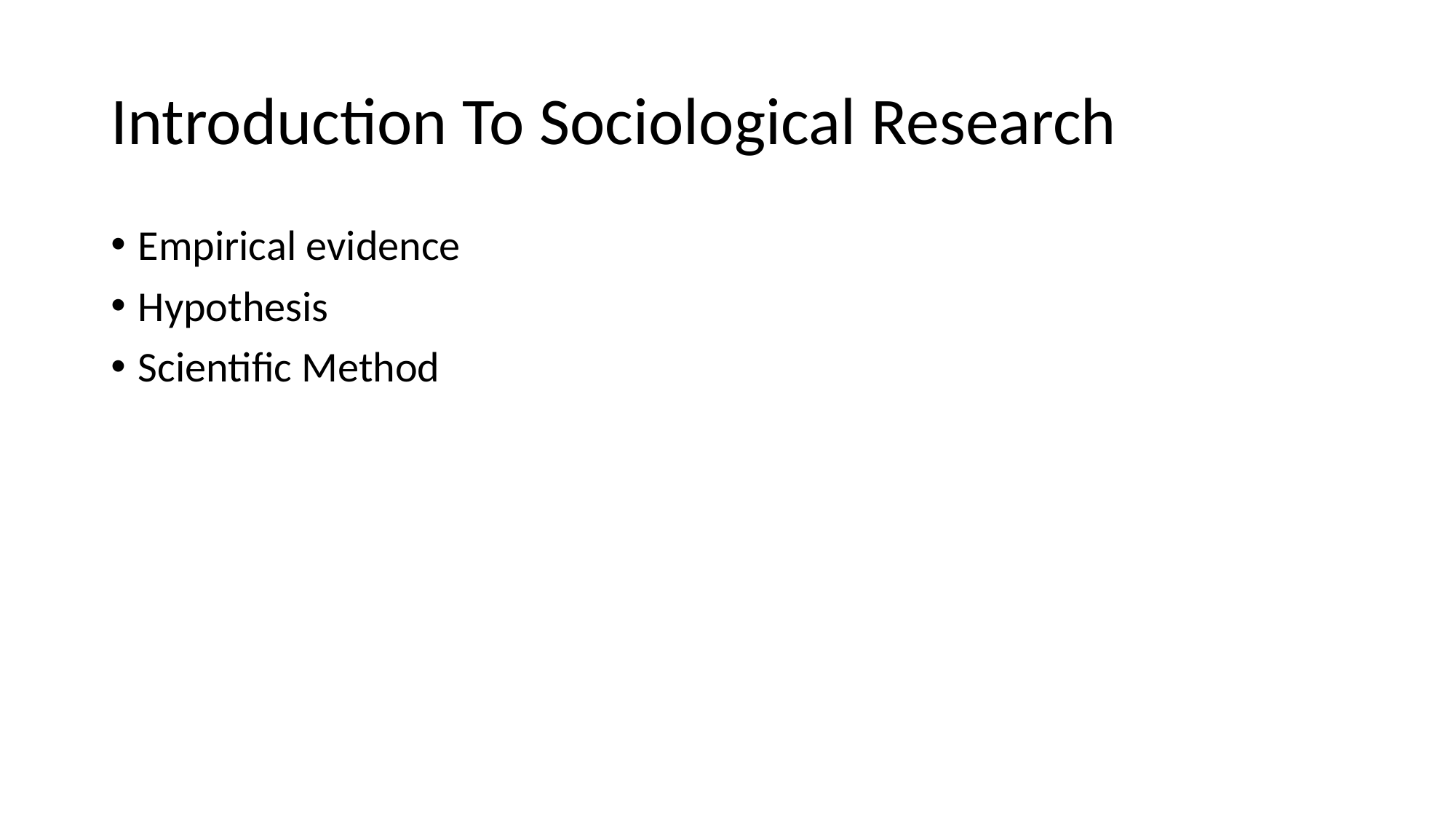

# Introduction To Sociological Research
Empirical evidence
Hypothesis
Scientific Method